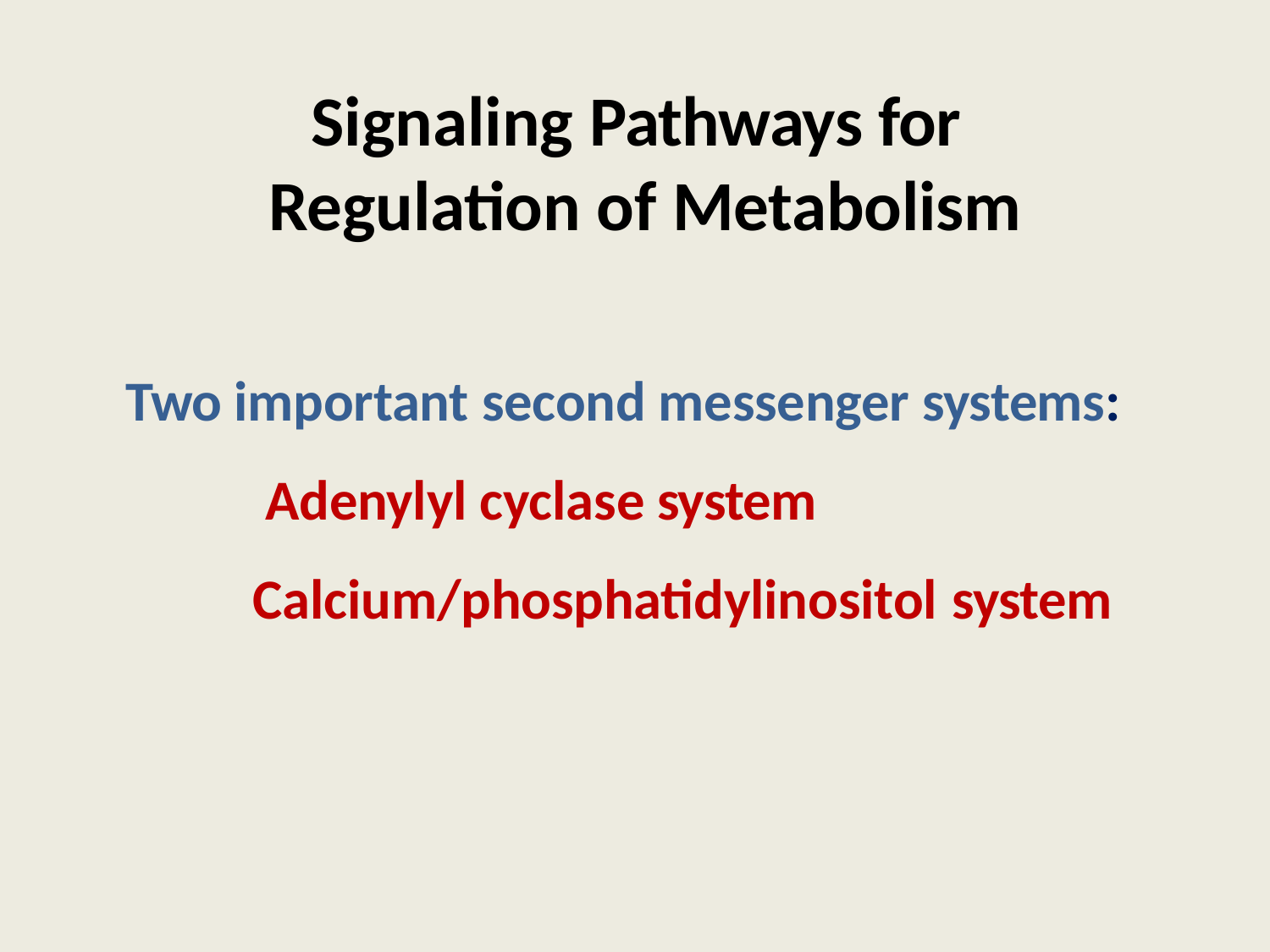

Signaling Pathways for  Regulation of Metabolism
Two important second messenger systems:  Adenylyl cyclase system  Calcium/phosphatidylinositol system